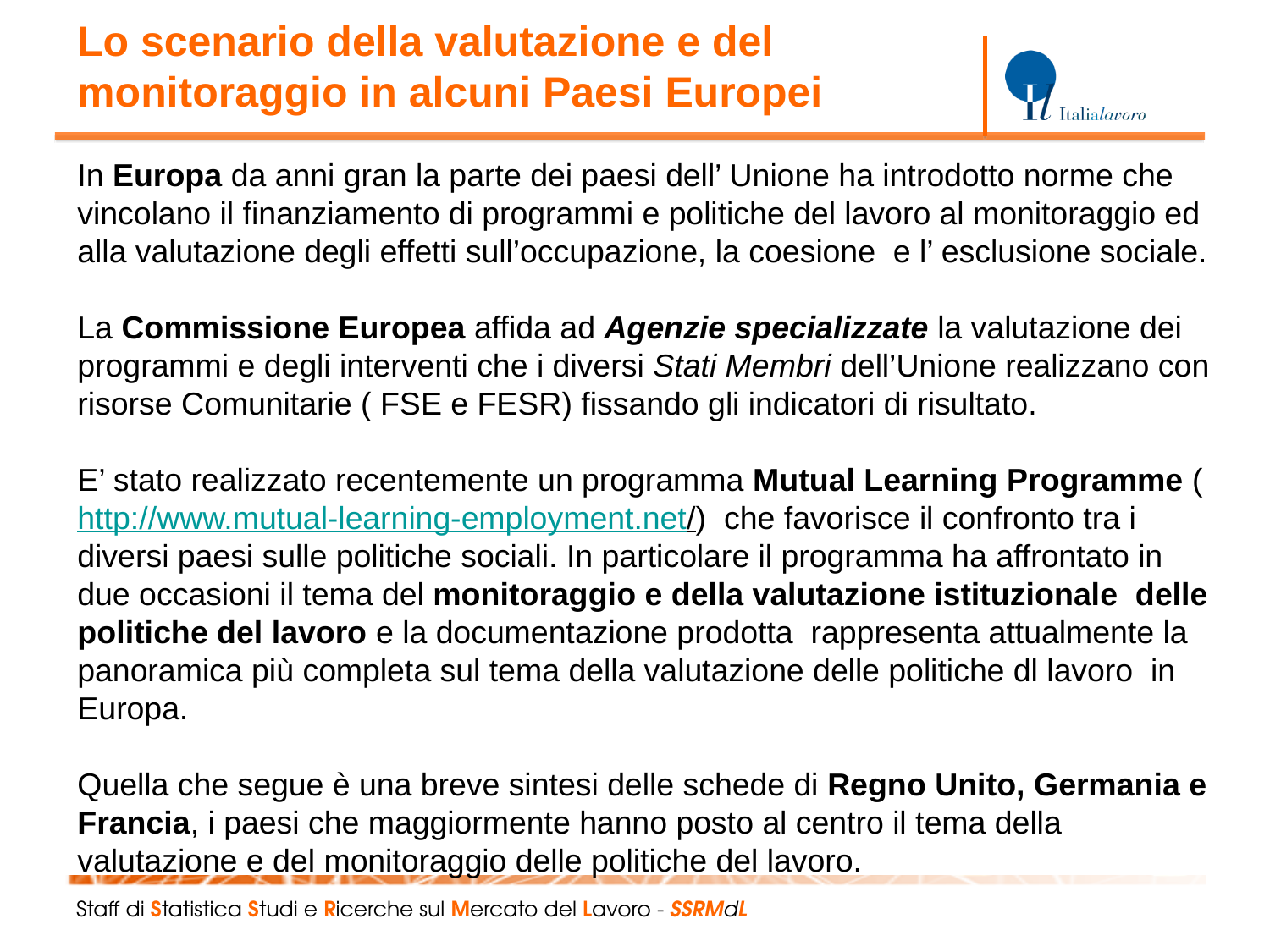

Lo scenario della valutazione e del monitoraggio in alcuni Paesi Europei

In Europa da anni gran la parte dei paesi dell’ Unione ha introdotto norme che vincolano il finanziamento di programmi e politiche del lavoro al monitoraggio ed alla valutazione degli effetti sull’occupazione, la coesione  e l’ esclusione sociale.

La Commissione Europea affida ad Agenzie specializzate la valutazione dei programmi e degli interventi che i diversi Stati Membri dell’Unione realizzano con risorse Comunitarie ( FSE e FESR) fissando gli indicatori di risultato.

E’ stato realizzato recentemente un programma Mutual Learning Programme (http://www.mutual-learning-employment.net/)  che favorisce il confronto tra i diversi paesi sulle politiche sociali. In particolare il programma ha affrontato in due occasioni il tema del monitoraggio e della valutazione istituzionale  delle politiche del lavoro e la documentazione prodotta  rappresenta attualmente la panoramica più completa sul tema della valutazione delle politiche dl lavoro  in Europa.

Quella che segue è una breve sintesi delle schede di Regno Unito, Germania e Francia, i paesi che maggiormente hanno posto al centro il tema della valutazione e del monitoraggio delle politiche del lavoro.
Staff di Statistica Studi e Ricerche sul Mercato del Lavoro - SSRMdL